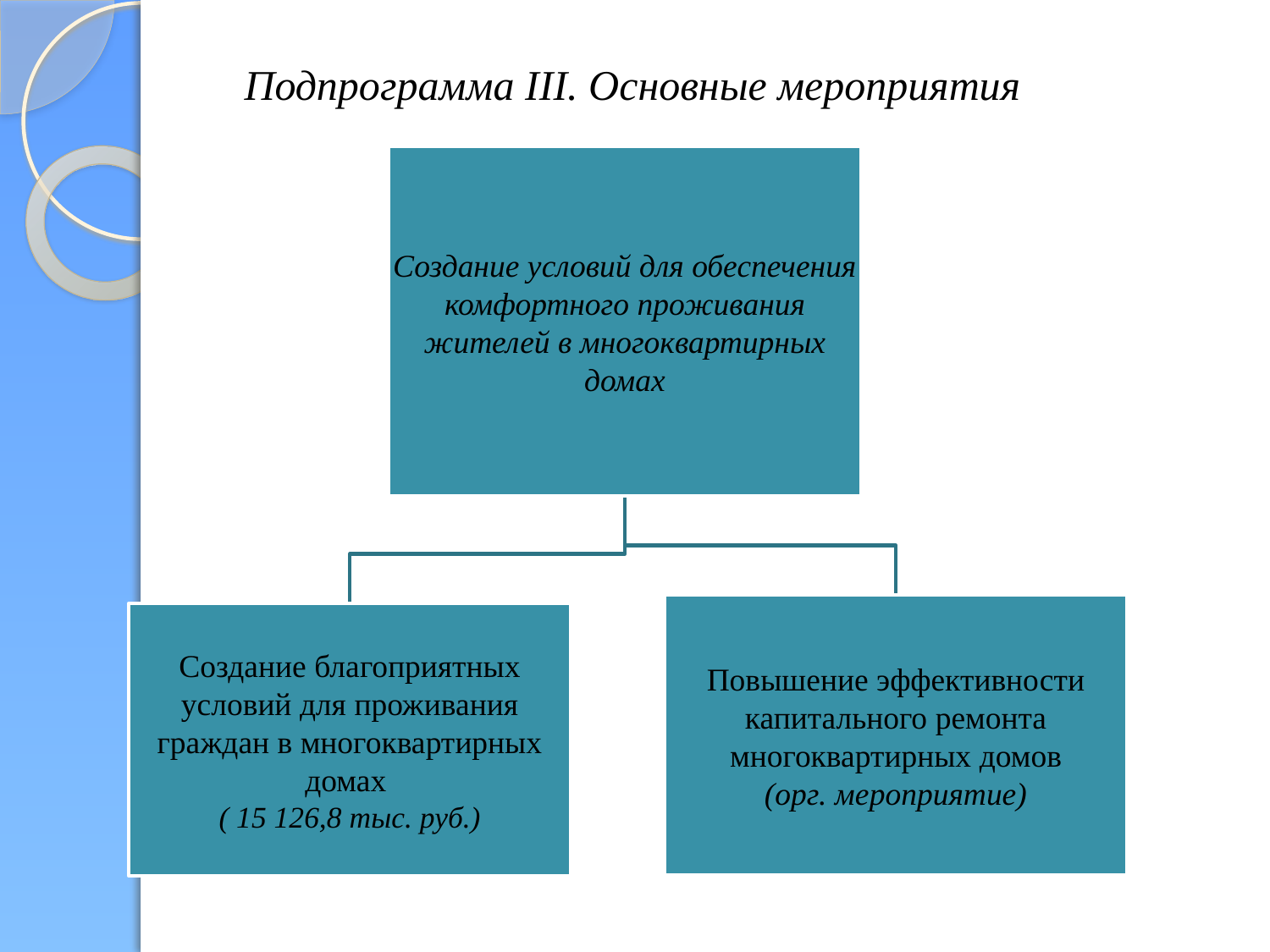

Подпрограмма III. Основные мероприятия
Создание условий для обеспечения комфортного проживания жителей в многоквартирных домах
Создание благоприятных условий для проживания граждан в многоквартирных домах
( 15 126,8 тыс. руб.)
Повышение эффективности капитального ремонта многоквартирных домов
(орг. мероприятие)